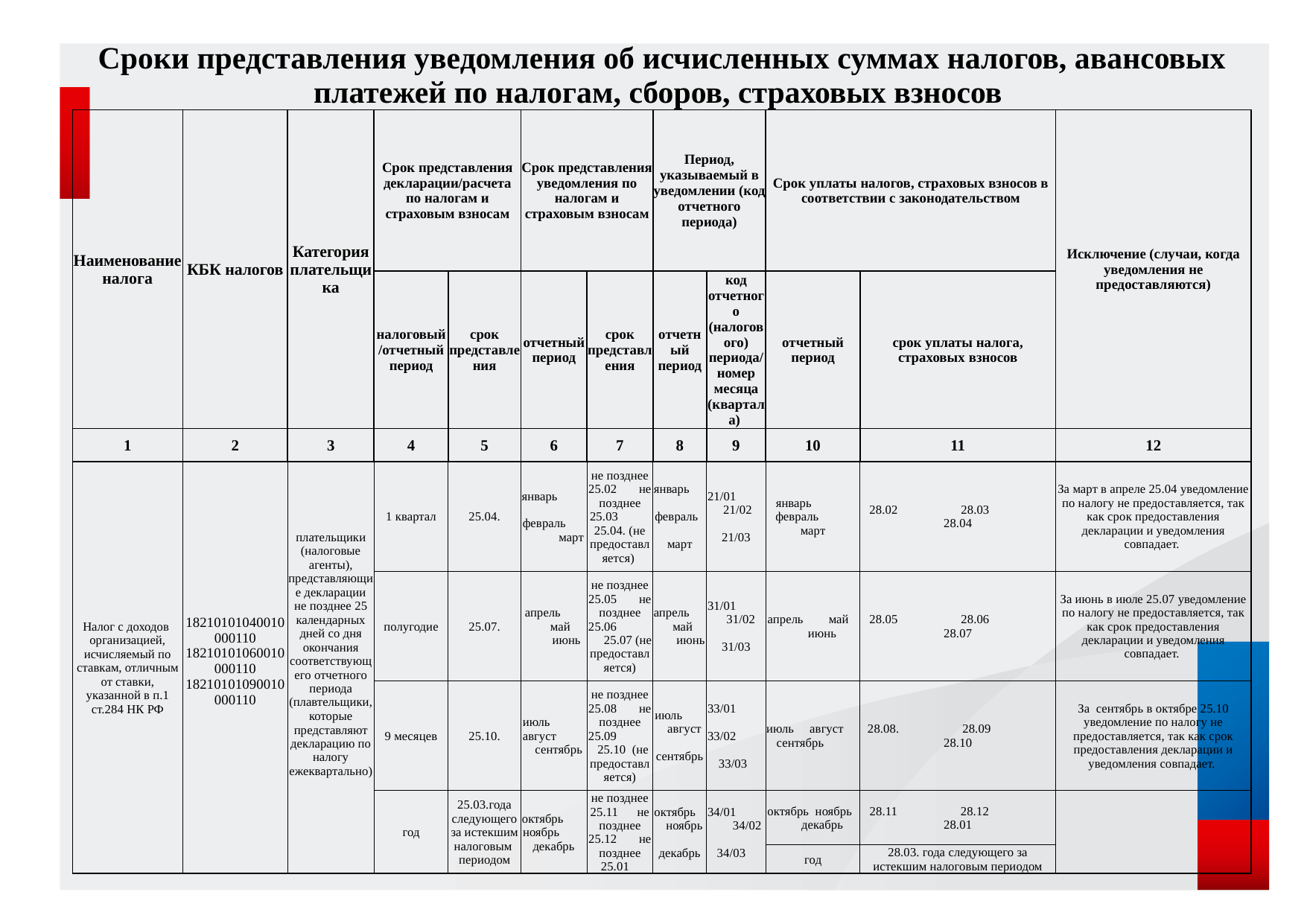

| Сроки представления уведомления об исчисленных суммах налогов, авансовых платежей по налогам, сборов, страховых взносов |  |  |  |  |  |  |  |  |  |  |  |
| --- | --- | --- | --- | --- | --- | --- | --- | --- | --- | --- | --- |
| Наименование налога | КБК налогов | Категория плательщика | Срок представления декларации/расчета по налогам и страховым взносам |  | Срок представления уведомления по налогам и страховым взносам |  | Период, указываемый в уведомлении (код отчетного периода) |  | Срок уплаты налогов, страховых взносов в соответствии с законодательством |  | Исключение (случаи, когда уведомления не предоставляются) |
|  |  |  | налоговый/отчетный период | срок представления | отчетный период | срок представления | отчетный период | код отчетного (налогового) периода/номер месяца (квартала) | отчетный период | срок уплаты налога, страховых взносов |  |
| 1 | 2 | 3 | 4 | 5 | 6 | 7 | 8 | 9 | 10 | 11 | 12 |
| Налог с доходов организацией, исчисляемый по ставкам, отличным от ставки, указанной в п.1 ст.284 НК РФ | 18210101040010000110 18210101060010000110 18210101090010000110 | плательщики (налоговые агенты), представляющие декларации не позднее 25 календарных дней со дня окончания соответствующего отчетного периода (плавтельщики, которые представляют декларацию по налогу ежеквартально) | 1 квартал | 25.04. | январь февраль март | не позднее 25.02 не позднее 25.03 25.04. (не предоставляется) | январь февраль март | 21/01 21/02 21/03 | январь февраль март | 28.02 28.03 28.04 | За март в апреле 25.04 уведомление по налогу не предоставляется, так как срок предоставления декларации и уведомления совпадает. |
|  |  |  | полугодие | 25.07. | апрель май июнь | не позднее 25.05 не позднее 25.06 25.07 (не предоставляется) | апрель май июнь | 31/01 31/02 31/03 | апрель май июнь | 28.05 28.06 28.07 | За июнь в июле 25.07 уведомление по налогу не предоставляется, так как срок предоставления декларации и уведомления совпадает. |
|  |  |  | 9 месяцев | 25.10. | июль август сентябрь | не позднее 25.08 не позднее 25.09 25.10 (не предоставляется) | июль август сентябрь | 33/01 33/02 33/03 | июль август сентябрь | 28.08. 28.09 28.10 | За сентябрь в октябре 25.10 уведомление по налогу не предоставляется, так как срок предоставления декларации и уведомления совпадает. |
|  |  |  | год | 25.03.года следующего за истекшим налоговым периодом | октябрь ноябрь декабрь | не позднее 25.11 не позднее 25.12 не позднее 25.01 | октябрь ноябрь декабрь | 34/01 34/02 34/03 | октябрь ноябрь декабрь | 28.11 28.12 28.01 |  |
|  |  |  |  |  |  |  |  |  | год | 28.03. года следующего за истекшим налоговым периодом |  |